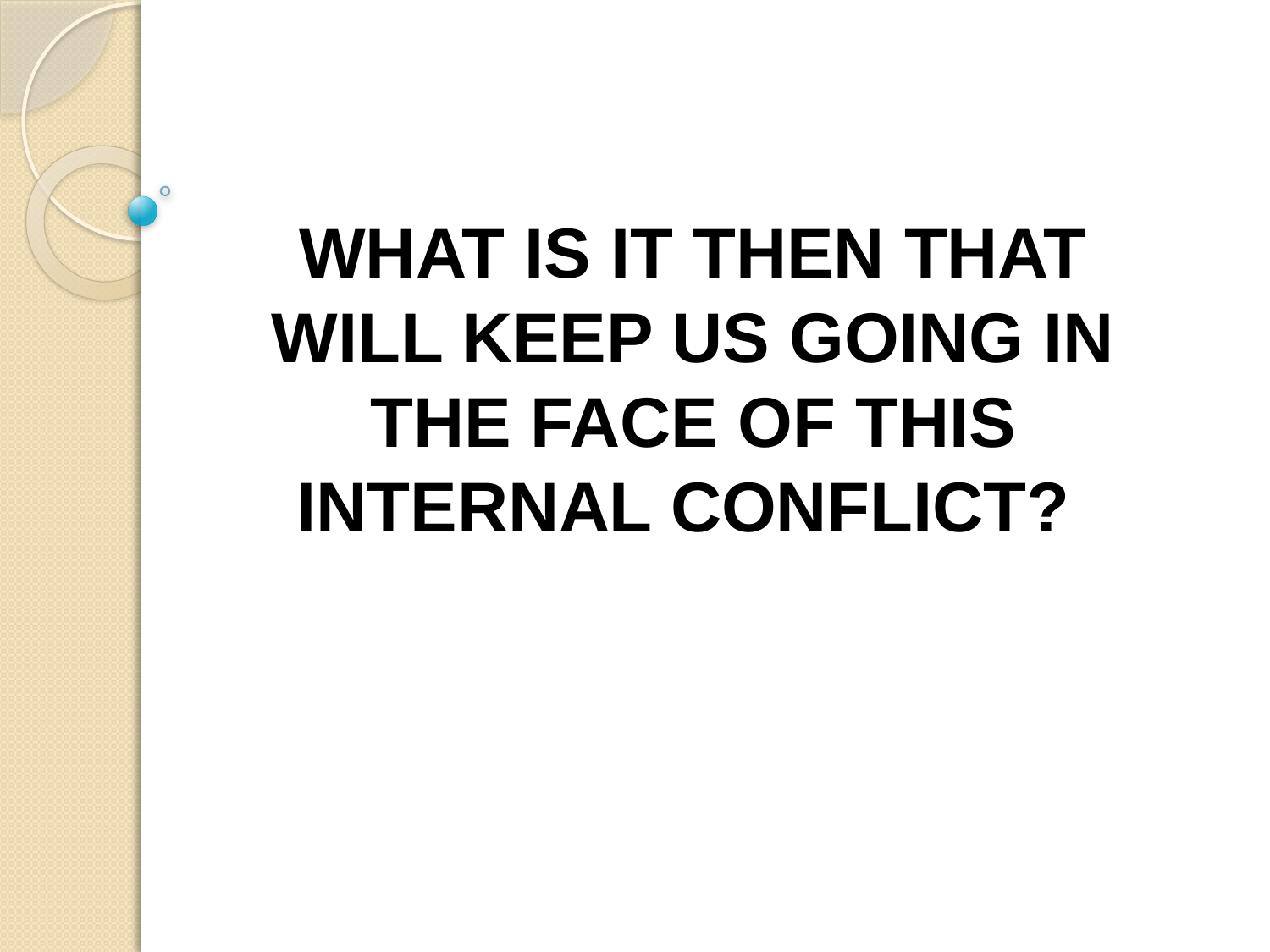

WHAT IS IT THEN THAT WILL KEEP US GOING IN THE FACE OF THIS INTERNAL CONFLICT?